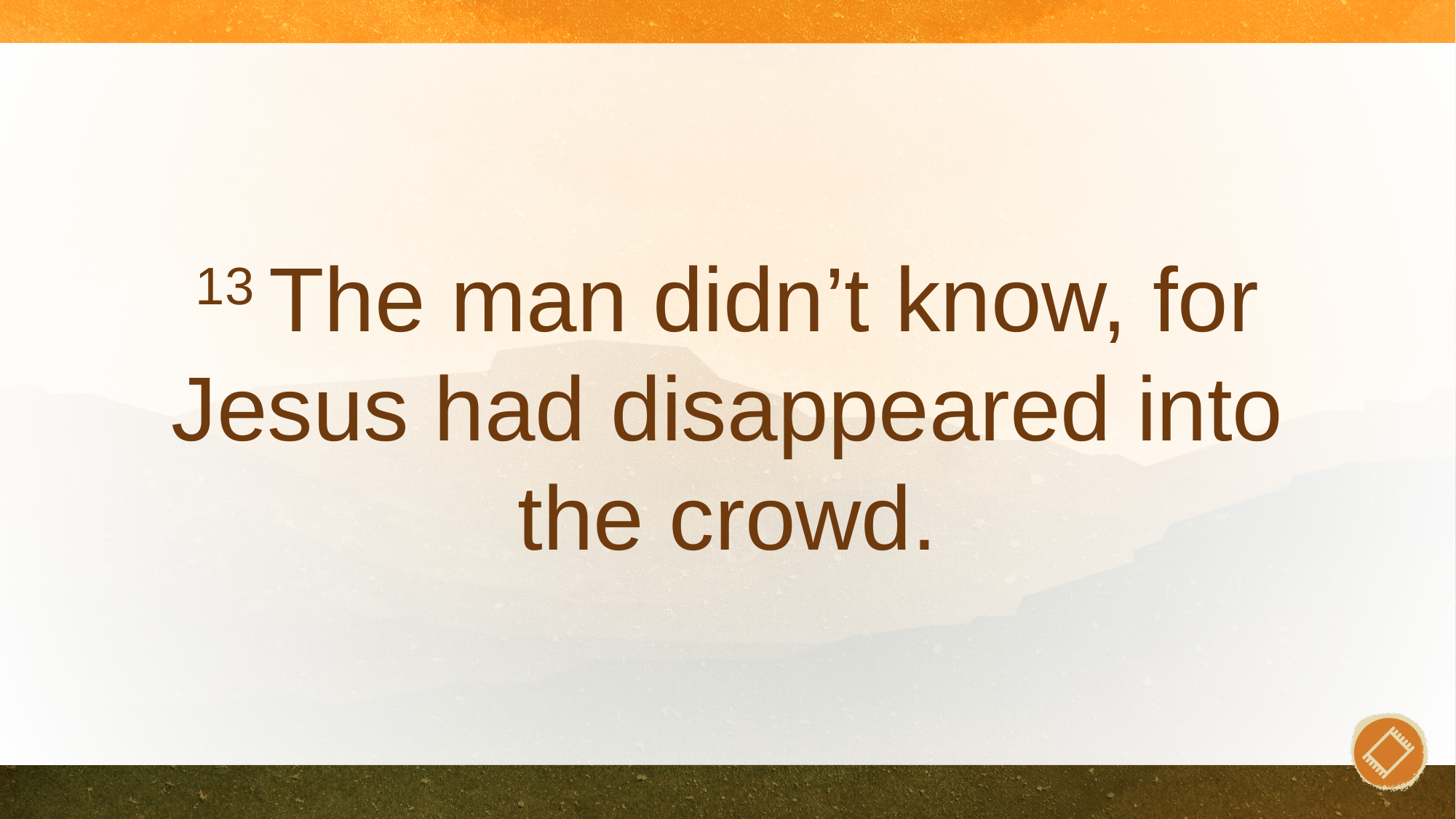

13 The man didn’t know, for Jesus had disappeared into the crowd.